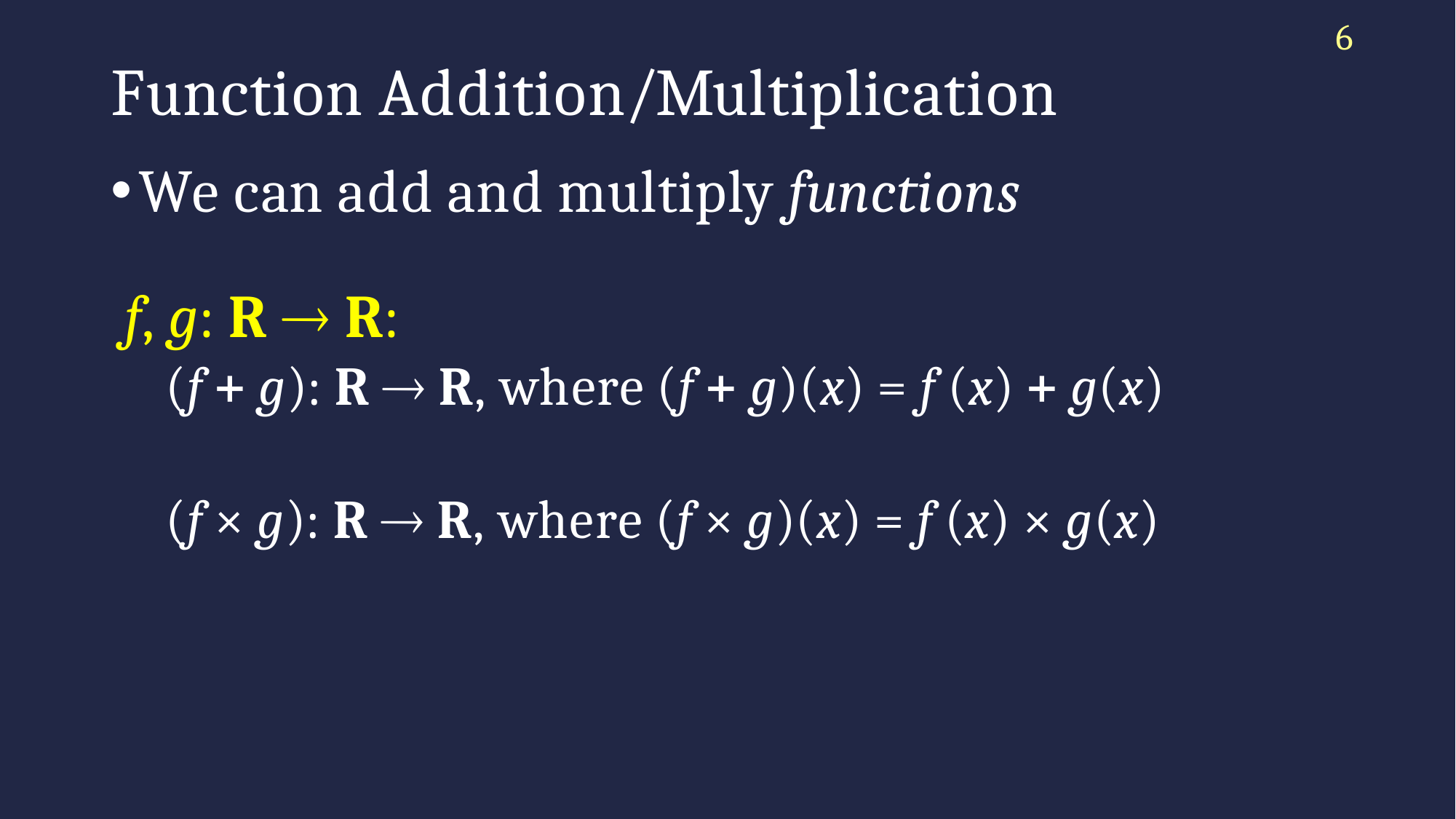

6
# Function Addition/Multiplication
We can add and multiply functions

 f, g: R → R:
(f + g): R → R, where (f + g)(x) = f (x) + g(x)

(f × g): R → R, where (f × g)(x) = f (x) × g(x)